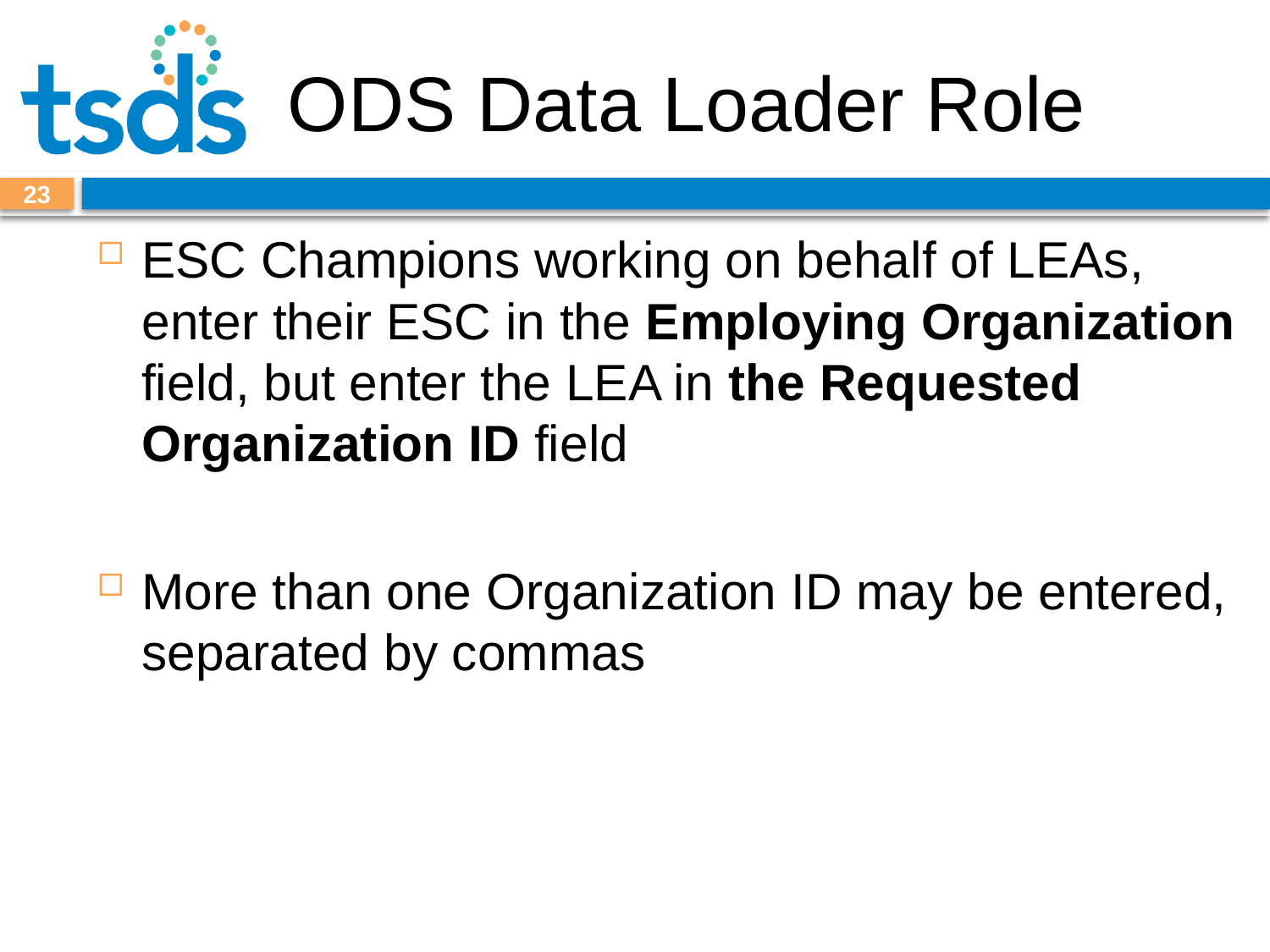

# ODS Data Loader Role
23
ESC Champions working on behalf of LEAs, enter their ESC in the Employing Organization field, but enter the LEA in the Requested Organization ID field

More than one Organization ID may be entered, separated by commas